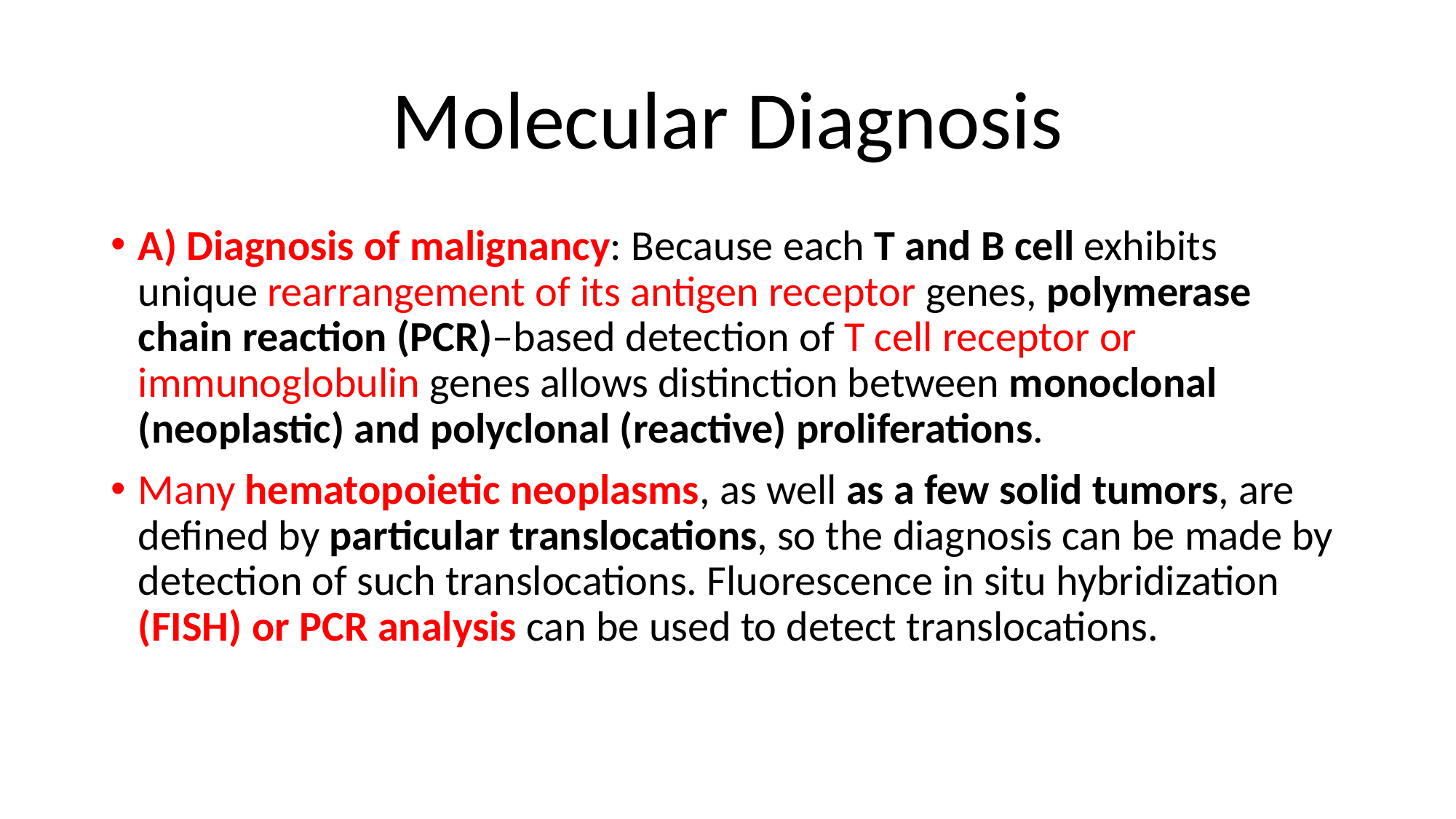

# Molecular Diagnosis
A) Diagnosis of malignancy: Because each T and B cell exhibits unique rearrangement of its antigen receptor genes, polymerase chain reaction (PCR)–based detection of T cell receptor or immunoglobulin genes allows distinction between monoclonal (neoplastic) and polyclonal (reactive) proliferations.
Many hematopoietic neoplasms, as well as a few solid tumors, are defined by particular translocations, so the diagnosis can be made by detection of such translocations. Fluorescence in situ hybridization (FISH) or PCR analysis can be used to detect translocations.